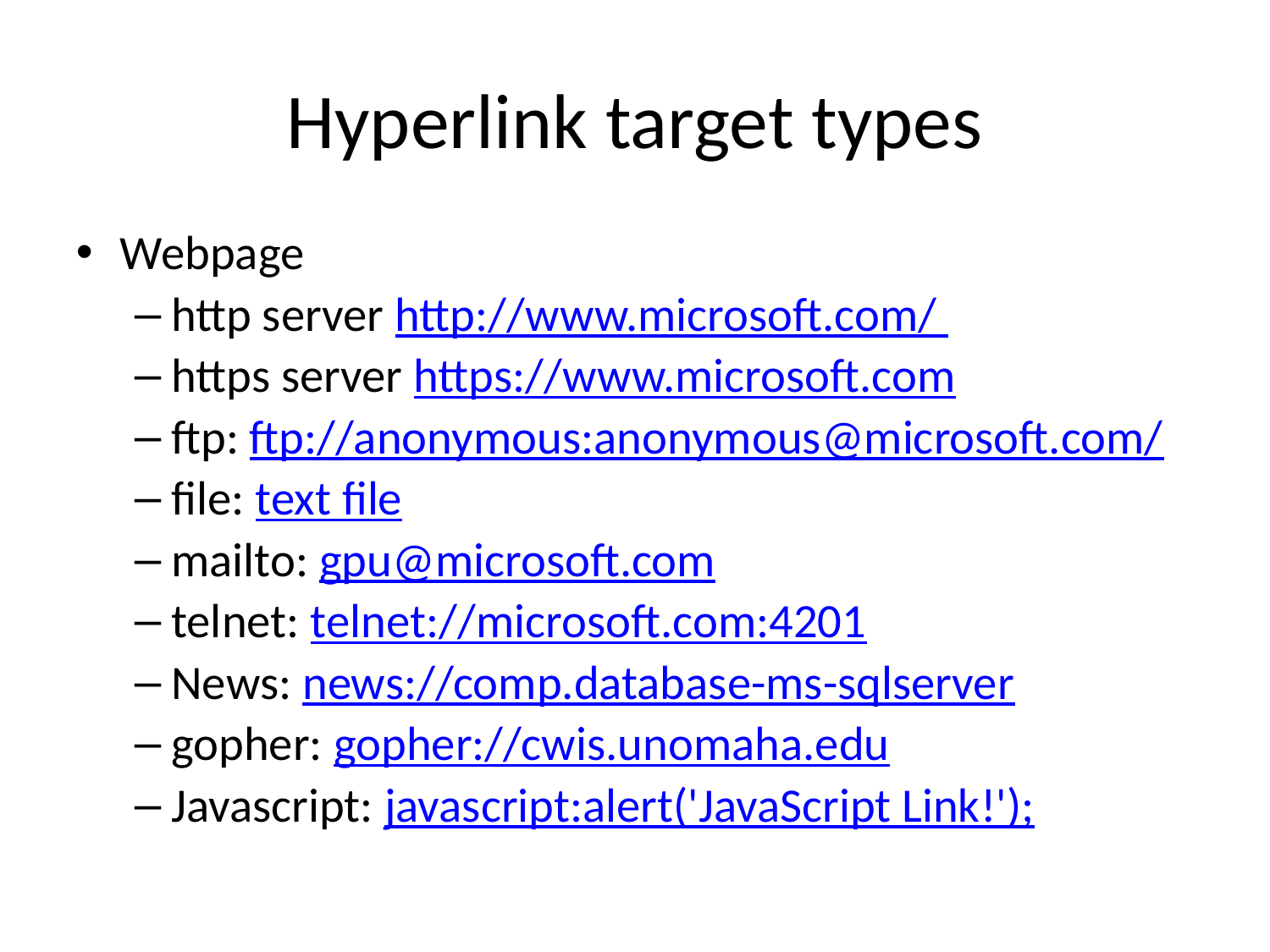

# Hyperlink target types
Webpage
http server http://www.microsoft.com/
https server https://www.microsoft.com
ftp: ftp://anonymous:anonymous@microsoft.com/
file: text file
mailto: gpu@microsoft.com
telnet: telnet://microsoft.com:4201
News: news://comp.database-ms-sqlserver
gopher: gopher://cwis.unomaha.edu
Javascript: javascript:alert('JavaScript Link!');